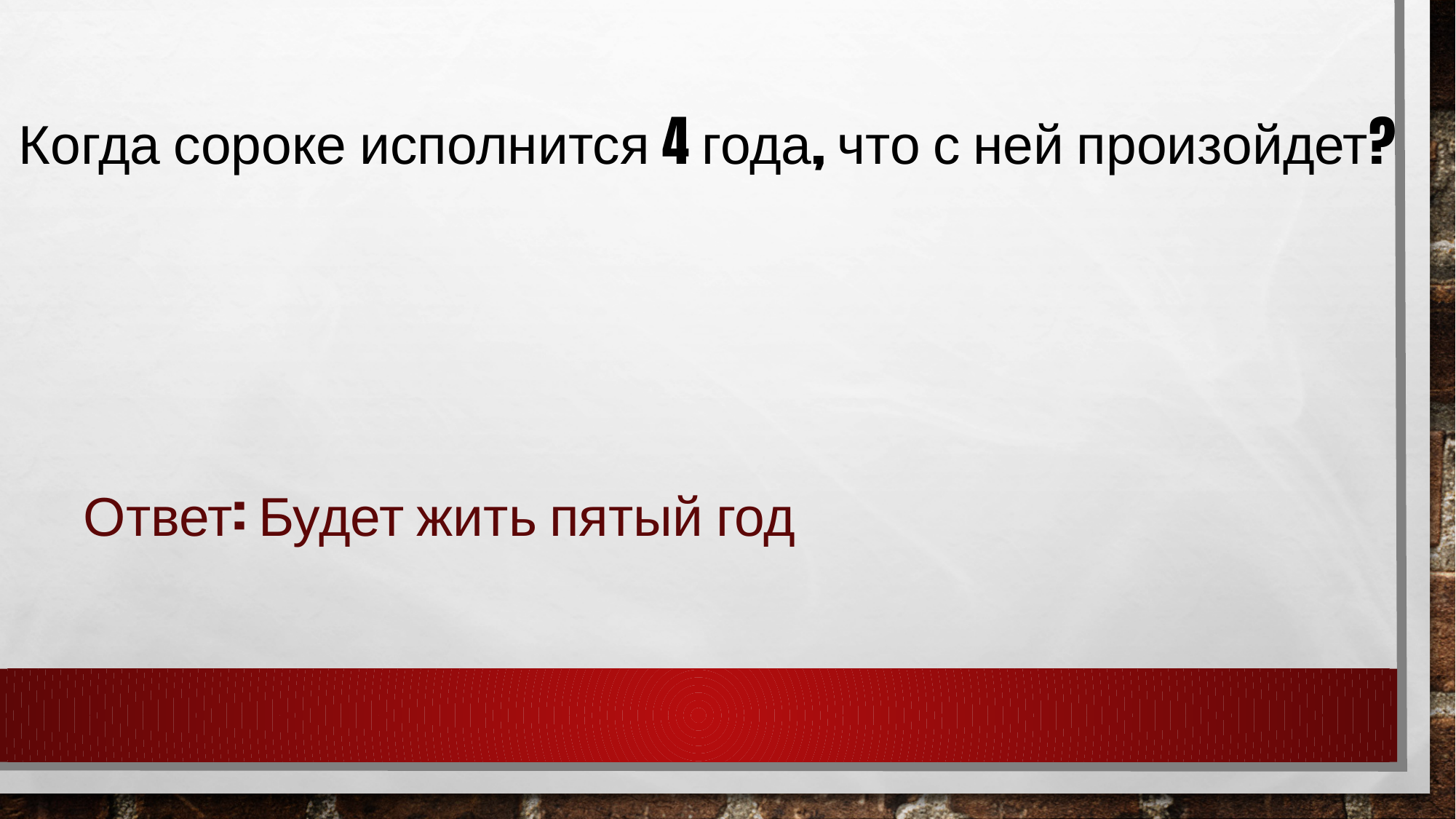

Когда сороке исполнится 4 года, что с ней произойдет?
Ответ: Будет жить пятый год